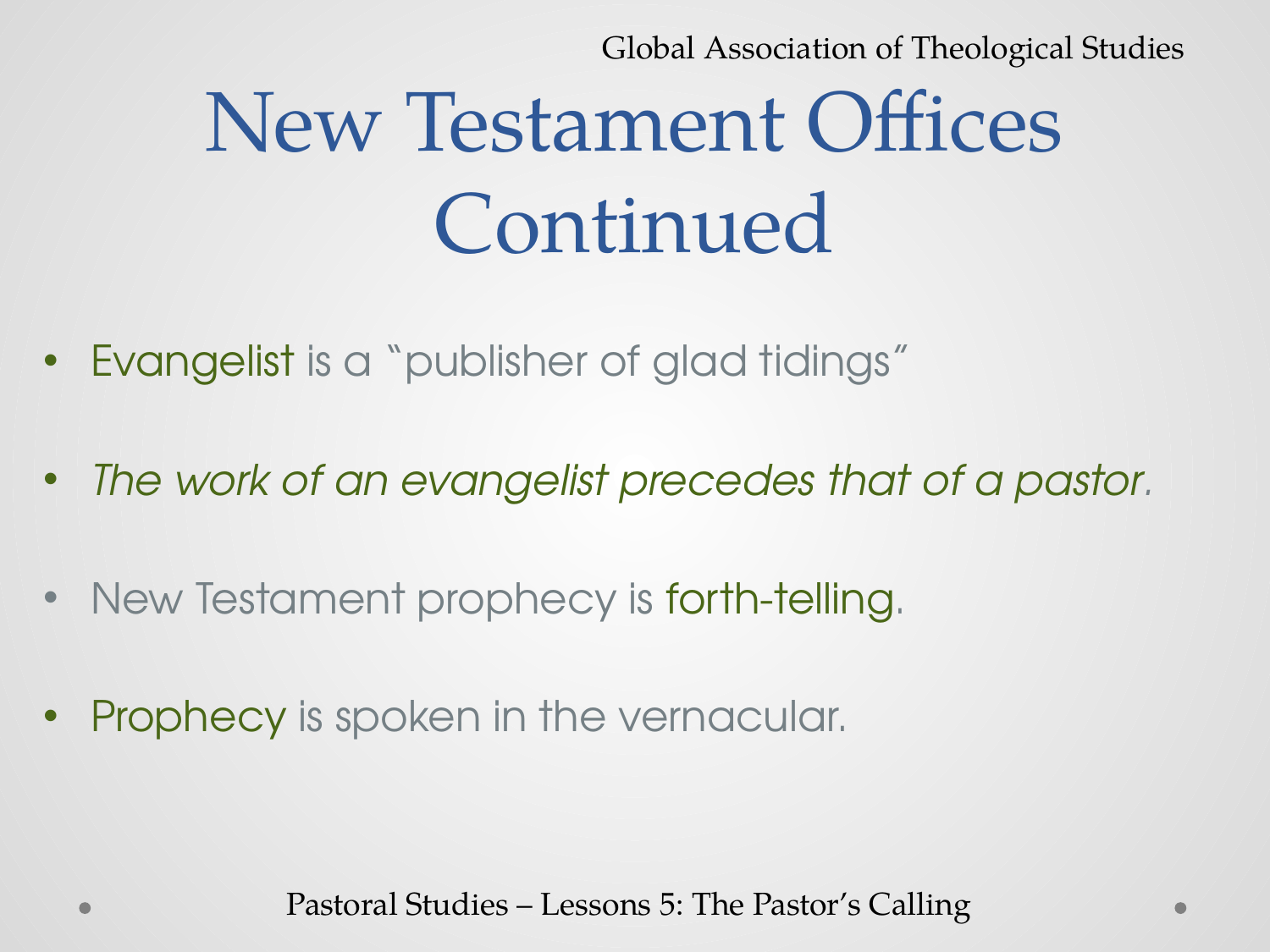

Global Association of Theological Studies
# New Testament Offices Continued
Evangelist is a “publisher of glad tidings”

The work of an evangelist precedes that of a pastor.

New Testament prophecy is forth-telling.

Prophecy is spoken in the vernacular.

Pastoral Studies – Lessons 5: The Pastor’s Calling